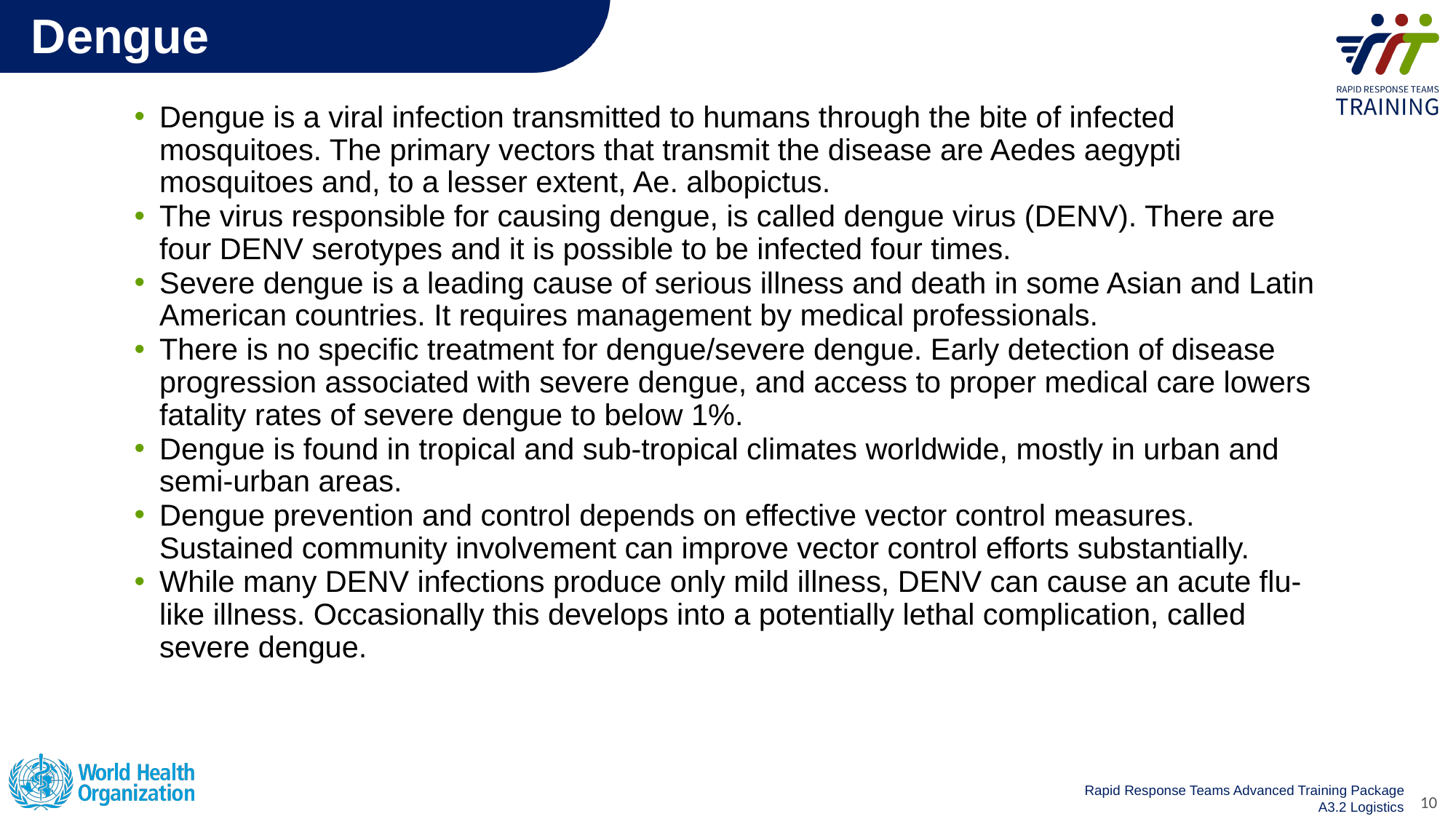

# Dengue
Dengue is a viral infection transmitted to humans through the bite of infected mosquitoes. The primary vectors that transmit the disease are Aedes aegypti mosquitoes and, to a lesser extent, Ae. albopictus.
The virus responsible for causing dengue, is called dengue virus (DENV). There are four DENV serotypes and it is possible to be infected four times.
Severe dengue is a leading cause of serious illness and death in some Asian and Latin American countries. It requires management by medical professionals.
There is no specific treatment for dengue/severe dengue. Early detection of disease progression associated with severe dengue, and access to proper medical care lowers fatality rates of severe dengue to below 1%.
Dengue is found in tropical and sub-tropical climates worldwide, mostly in urban and semi-urban areas.
Dengue prevention and control depends on effective vector control measures. Sustained community involvement can improve vector control efforts substantially.
While many DENV infections produce only mild illness, DENV can cause an acute flu-like illness. Occasionally this develops into a potentially lethal complication, called severe dengue.
10